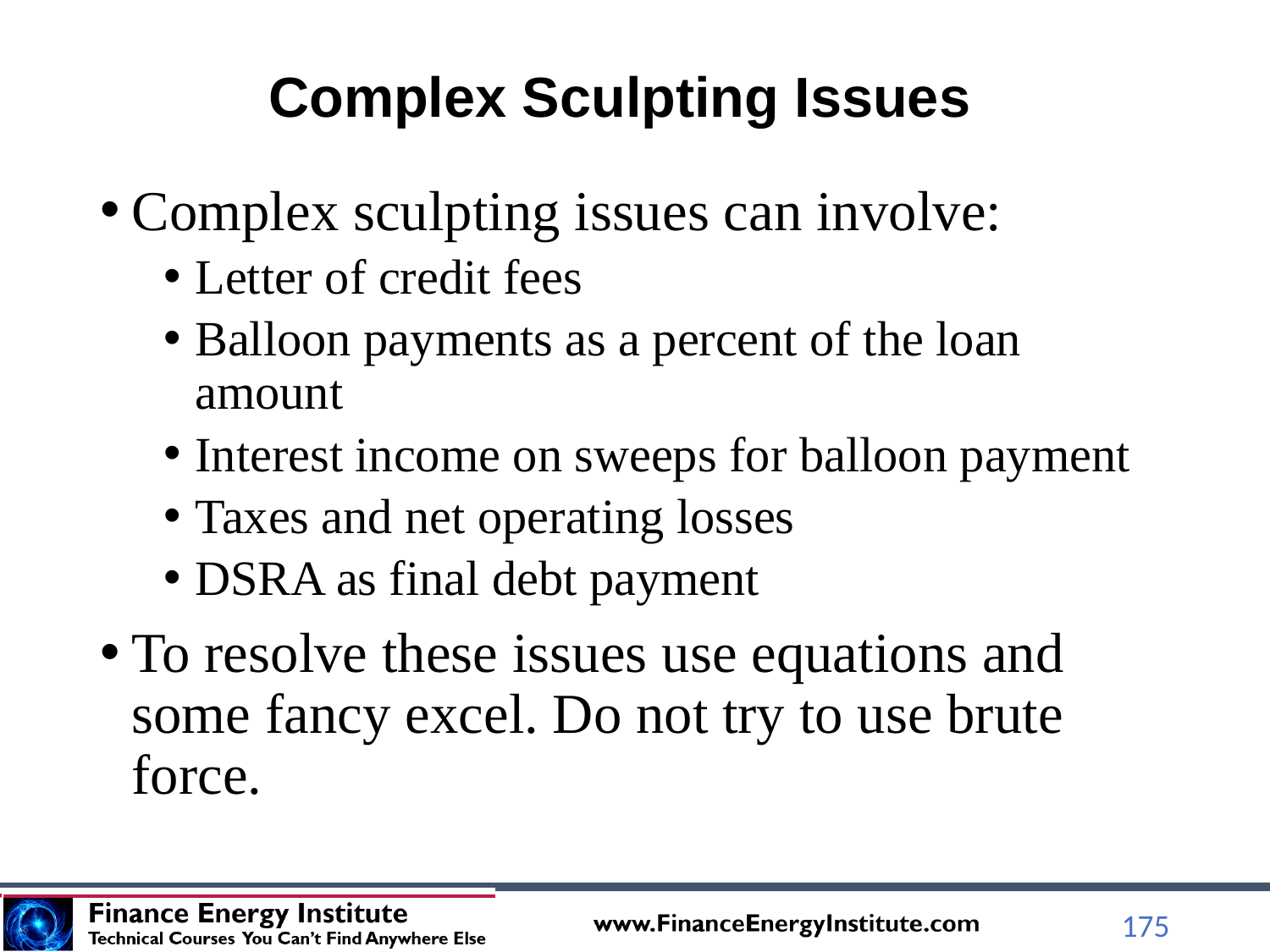

# Complex Sculpting Issues
Complex sculpting issues can involve:
Letter of credit fees
Balloon payments as a percent of the loan amount
Interest income on sweeps for balloon payment
Taxes and net operating losses
DSRA as final debt payment
To resolve these issues use equations and some fancy excel. Do not try to use brute force.
175